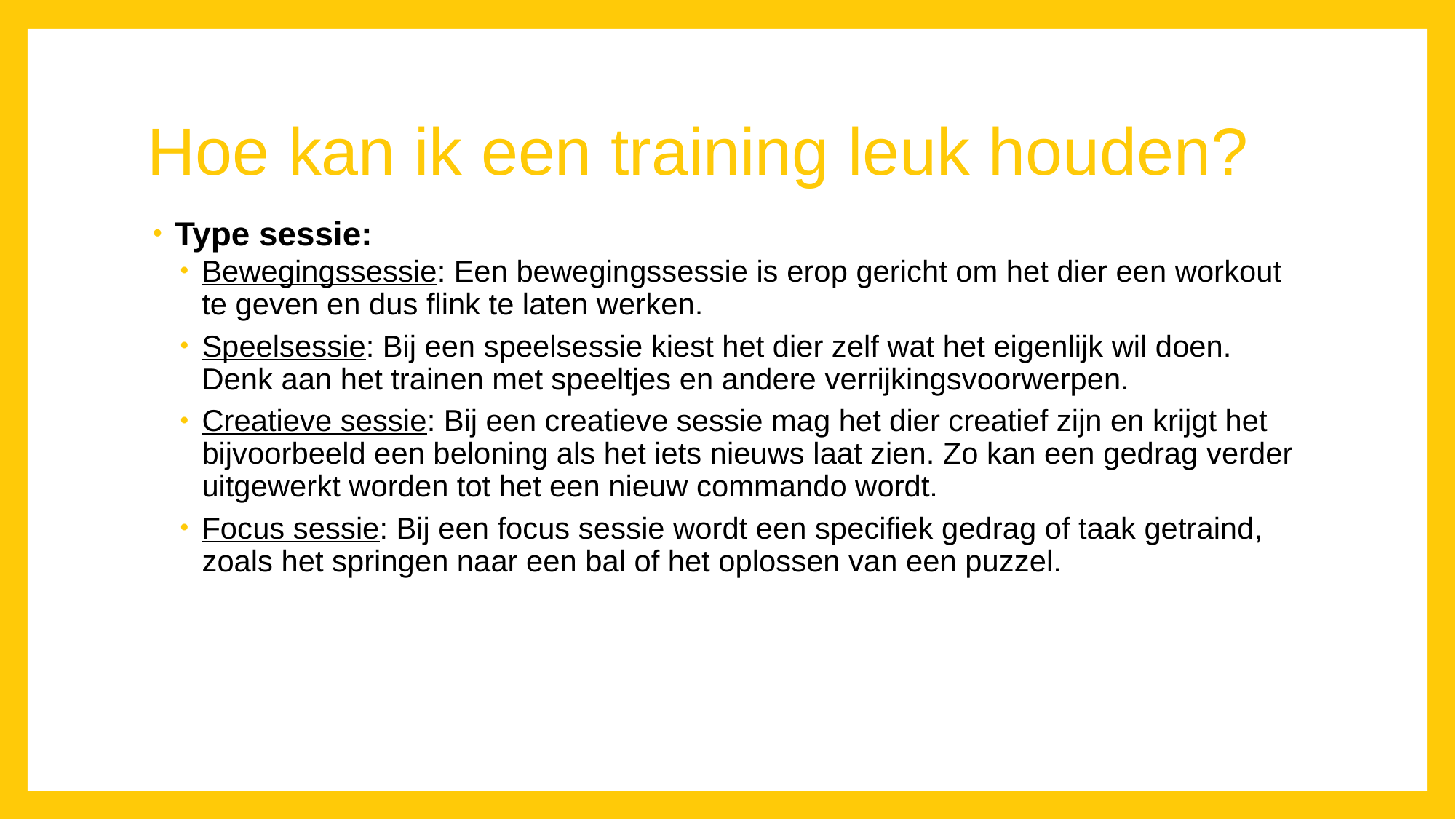

# Hoe kan ik een training leuk houden?
Type sessie:
Bewegingssessie: Een bewegingssessie is erop gericht om het dier een workout te geven en dus flink te laten werken.
Speelsessie: Bij een speelsessie kiest het dier zelf wat het eigenlijk wil doen. Denk aan het trainen met speeltjes en andere verrijkingsvoorwerpen.
Creatieve sessie: Bij een creatieve sessie mag het dier creatief zijn en krijgt het bijvoorbeeld een beloning als het iets nieuws laat zien. Zo kan een gedrag verder uitgewerkt worden tot het een nieuw commando wordt.
Focus sessie: Bij een focus sessie wordt een specifiek gedrag of taak getraind, zoals het springen naar een bal of het oplossen van een puzzel.